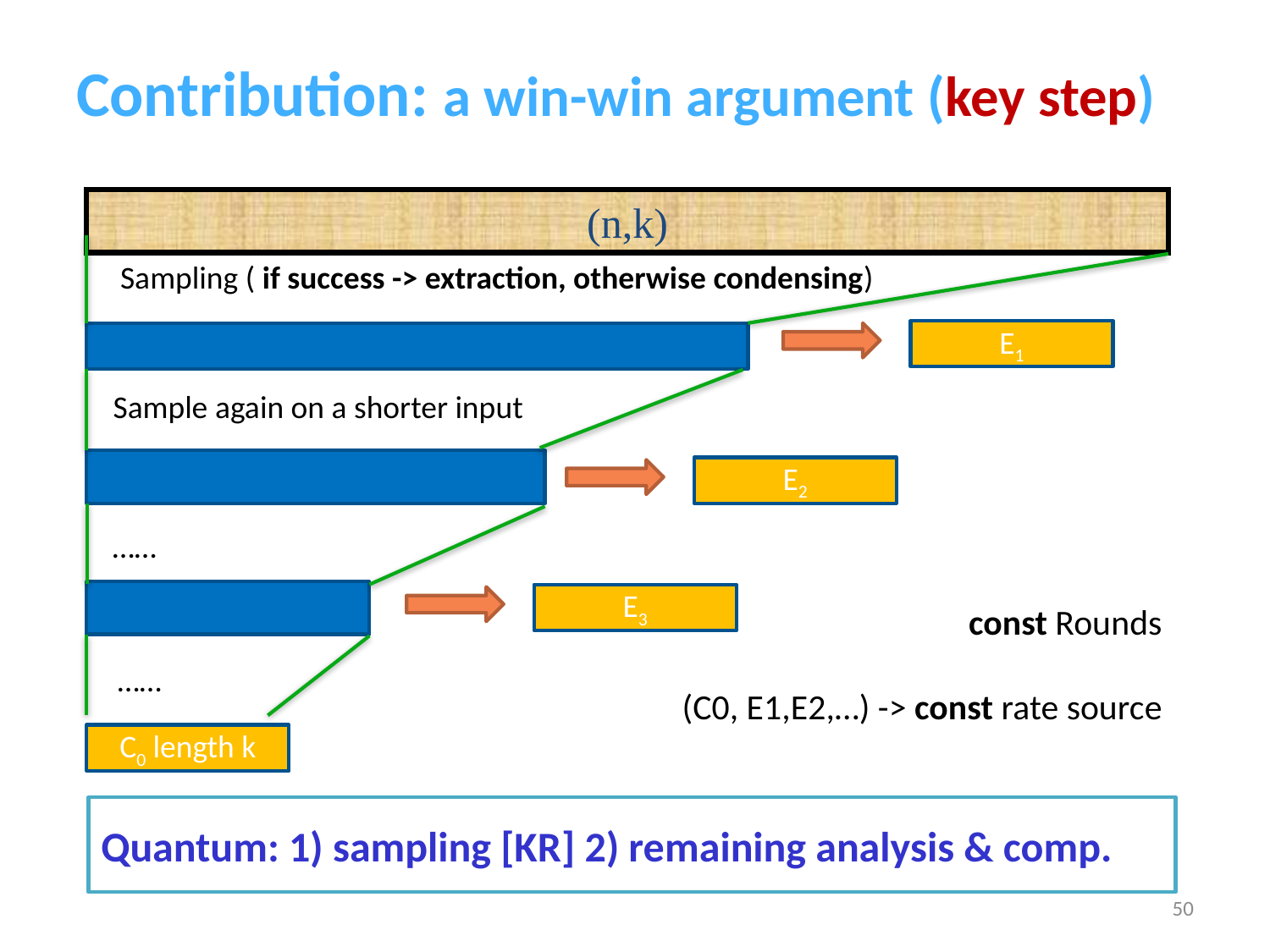

# Contribution: a win-win argument (key step)
(n,k)
Sampling ( if success -> extraction, otherwise condensing)
E1

Sample again on a shorter input

E2

……

E3

const Rounds

(C0, E1,E2,…) -> const rate source
……
C0 length k
Quantum: 1) sampling [KR] 2) remaining analysis & comp.
50